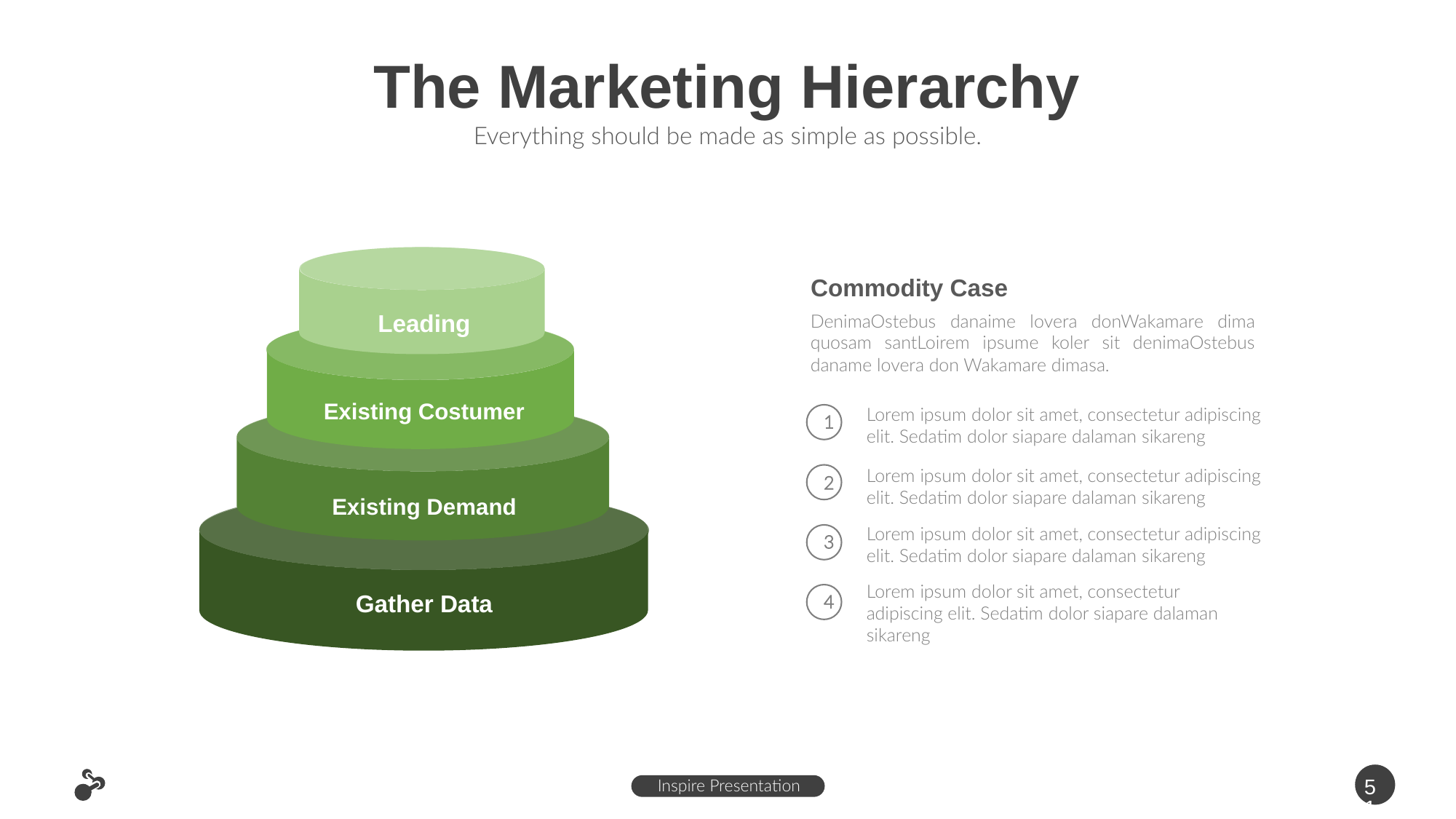

The Marketing Hierarchy
Everything should be made as simple as possible.

Leading
Commodity Case
DenimaOstebus danaime lovera donWakamare dima quosam santLoirem ipsume koler sit denimaOstebus daname lovera don Wakamare dimasa.

Existing Costumer

Existing Demand
Lorem ipsum dolor sit amet, consectetur adipiscing elit. Sedatim dolor siapare dalaman sikareng

1
Lorem ipsum dolor sit amet, consectetur adipiscing elit. Sedatim dolor siapare dalaman sikareng

2

Gather Data
Lorem ipsum dolor sit amet, consectetur adipiscing elit. Sedatim dolor siapare dalaman sikareng

3
Lorem ipsum dolor sit amet, consectetur adipiscing elit. Sedatim dolor siapare dalaman sikareng

4

51

Inspire Presentation